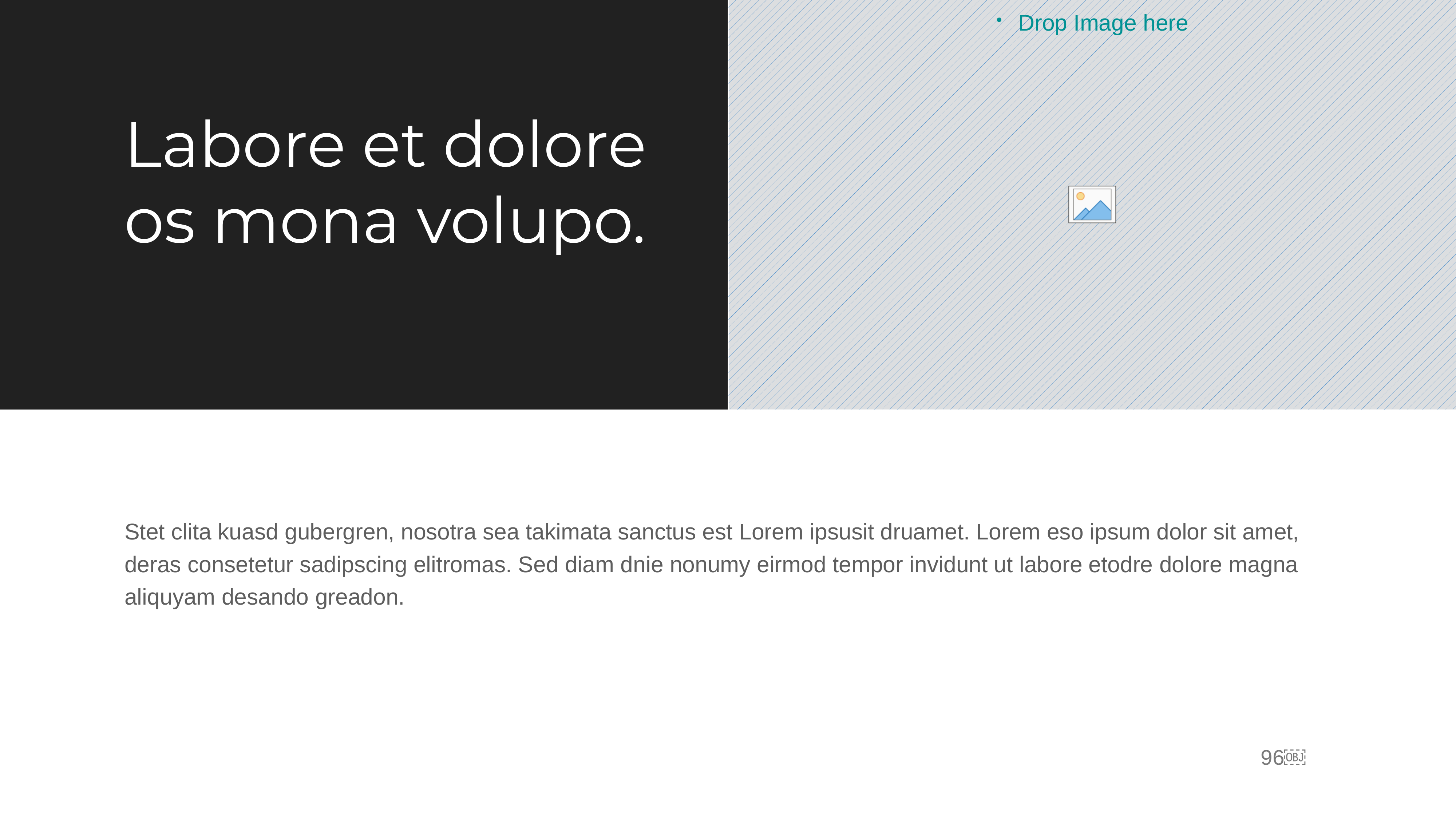

Labore et dolore os mona volupo.
Stet clita kuasd gubergren, nosotra sea takimata sanctus est Lorem ipsusit druamet. Lorem eso ipsum dolor sit amet, deras consetetur sadipscing elitromas. Sed diam dnie nonumy eirmod tempor invidunt ut labore etodre dolore magna aliquyam desando greadon.